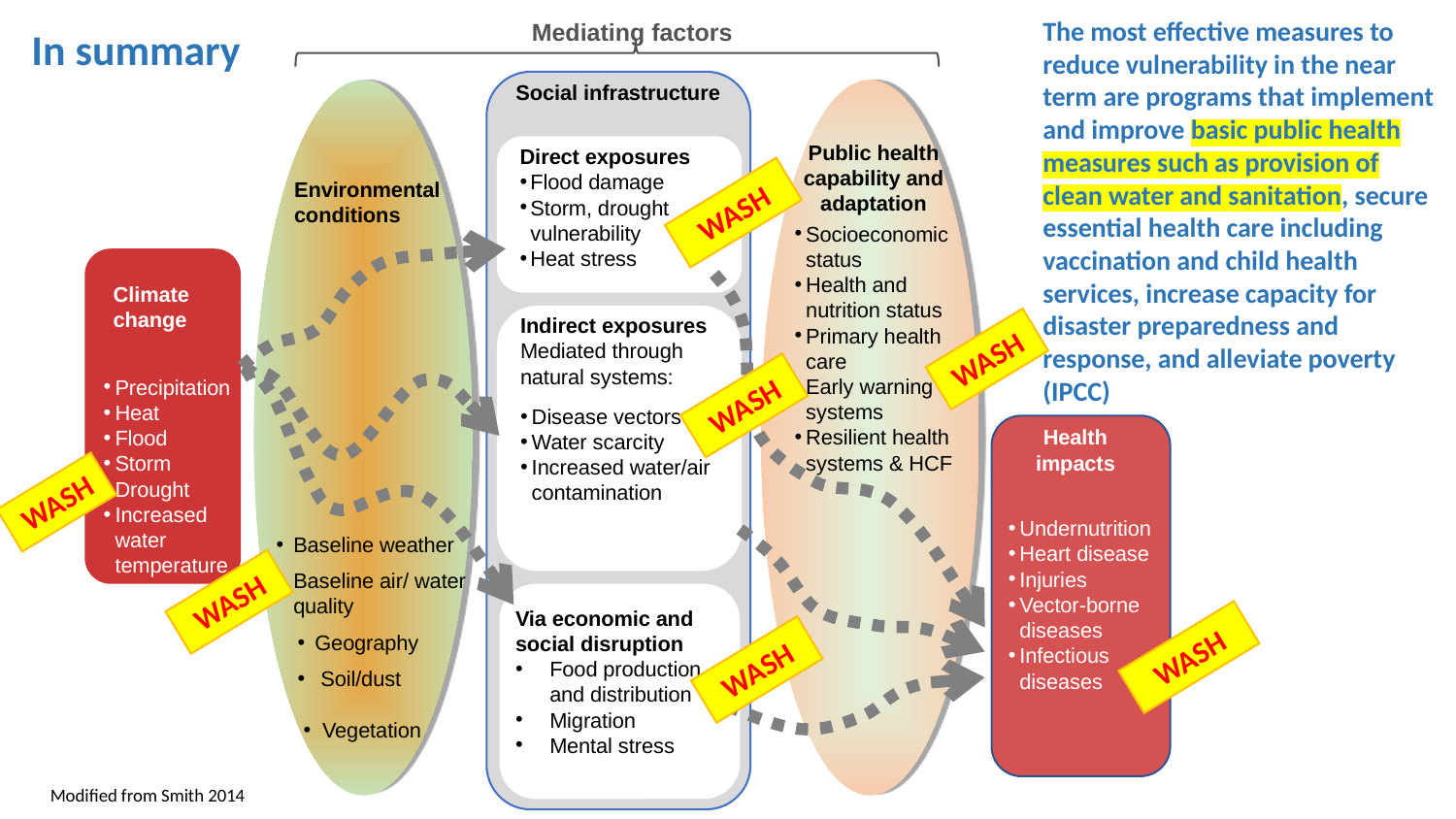

The most effective measures to reduce vulnerability in the near term are programs that implement and improve basic public health measures such as provision of clean water and sanitation, secure essential health care including vaccination and child health services, increase capacity for disaster preparedness and response, and alleviate poverty (IPCC)

Mediating factors

Social infrastructure

Social
Infrastructure
Public health capability and adaptation

Direct exposures
Flood damage
Storm, drought vulnerability
Heat stress
Environmental conditions

Direct exposures:
Flood damage
Storm vulnerability
Heat stress

Climate change

Indirect exposures
Mediated through natural systems:

Disease vectors
Water scarcity
Increased water/air contamination

Indirect exposures:
Mediated  through
natural systems:
Allergens;
Disease vectors,
Increase water/air
   pollution
Precipitation
Heat
Flood
Storm
Drought
Increased water temperature

Health impacts
Undernutrition
Heart disease
Injuries
Vector-borne diseases
Infectious diseases

Baseline weather

Baseline air/ water quality

 Geography

  Soil/dust

  Vegetation

Economic and
social
disruption:
Food production/
distribution
Mental stress

Via economic and social disruption
Food production and distribution
Migration
Mental stress

In summary

Socioeconomic status
Health and nutrition status
Primary health care
Early warning systems
Resilient health systems & HCF
WASH
WASH
WASH
WASH
WASH
WASH
WASH
Modified from Smith 2014